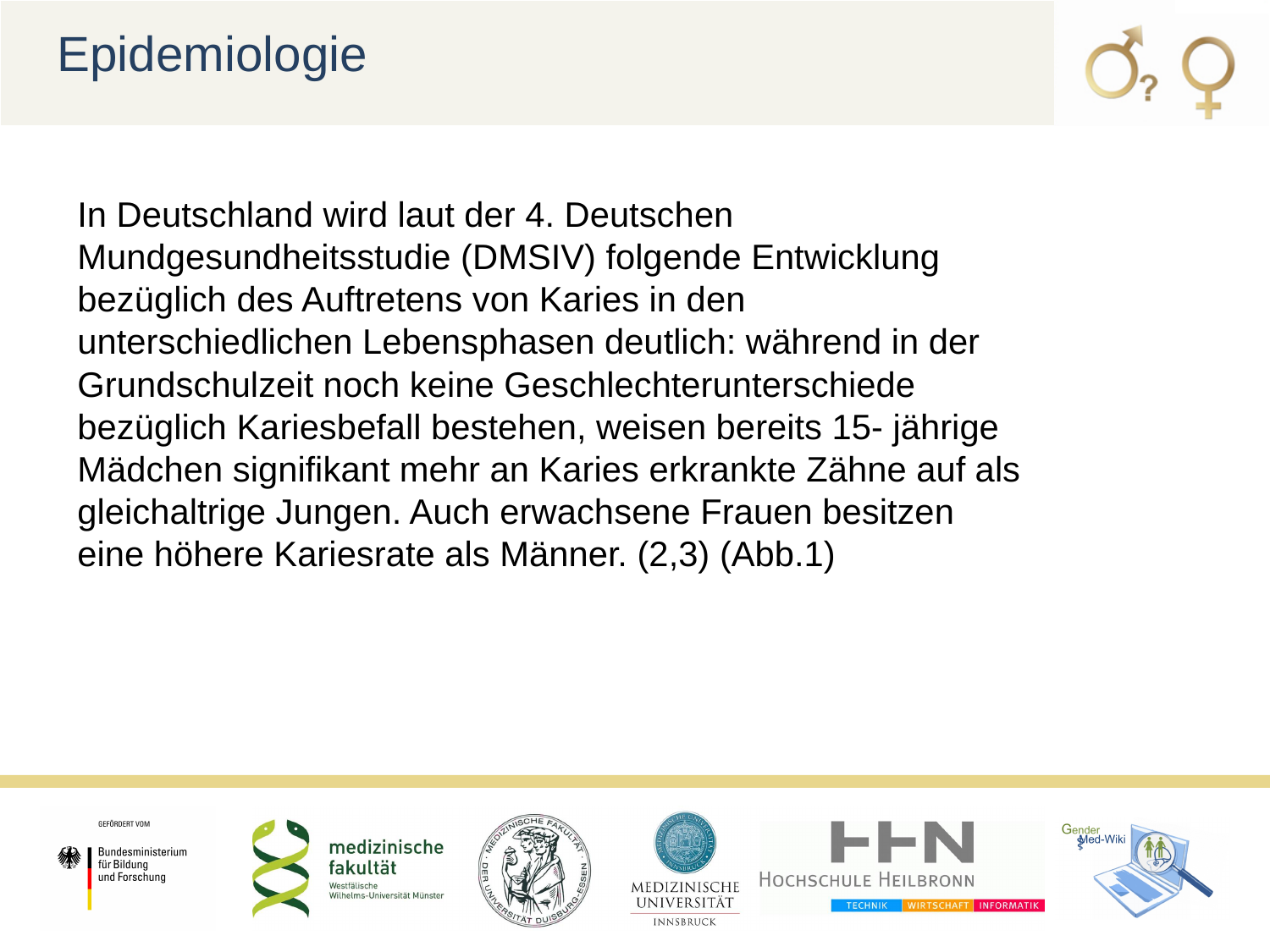

Epidemiologie
In Deutschland wird laut der 4. Deutschen Mundgesundheitsstudie (DMSIV) folgende Entwicklung bezüglich des Auftretens von Karies in den unterschiedlichen Lebensphasen deutlich: während in der Grundschulzeit noch keine Geschlechterunterschiede bezüglich Kariesbefall bestehen, weisen bereits 15- jährige Mädchen signifikant mehr an Karies erkrankte Zähne auf als gleichaltrige Jungen. Auch erwachsene Frauen besitzen eine höhere Kariesrate als Männer. (2,3) (Abb.1)